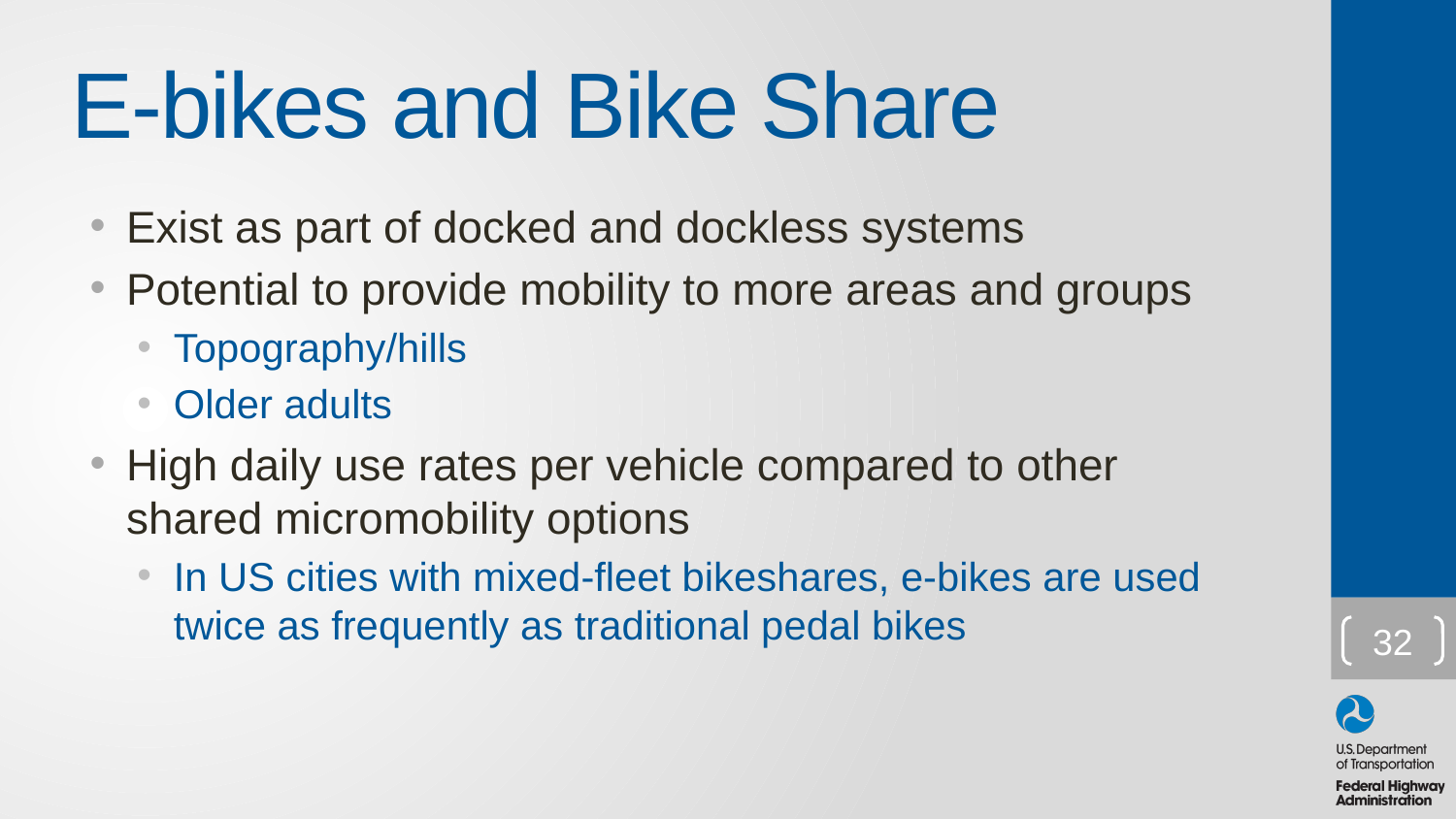

# E-bikes and Bike Share
Exist as part of docked and dockless systems
Potential to provide mobility to more areas and groups
Topography/hills
Older adults
High daily use rates per vehicle compared to other shared micromobility options
In US cities with mixed-fleet bikeshares, e-bikes are used twice as frequently as traditional pedal bikes
32